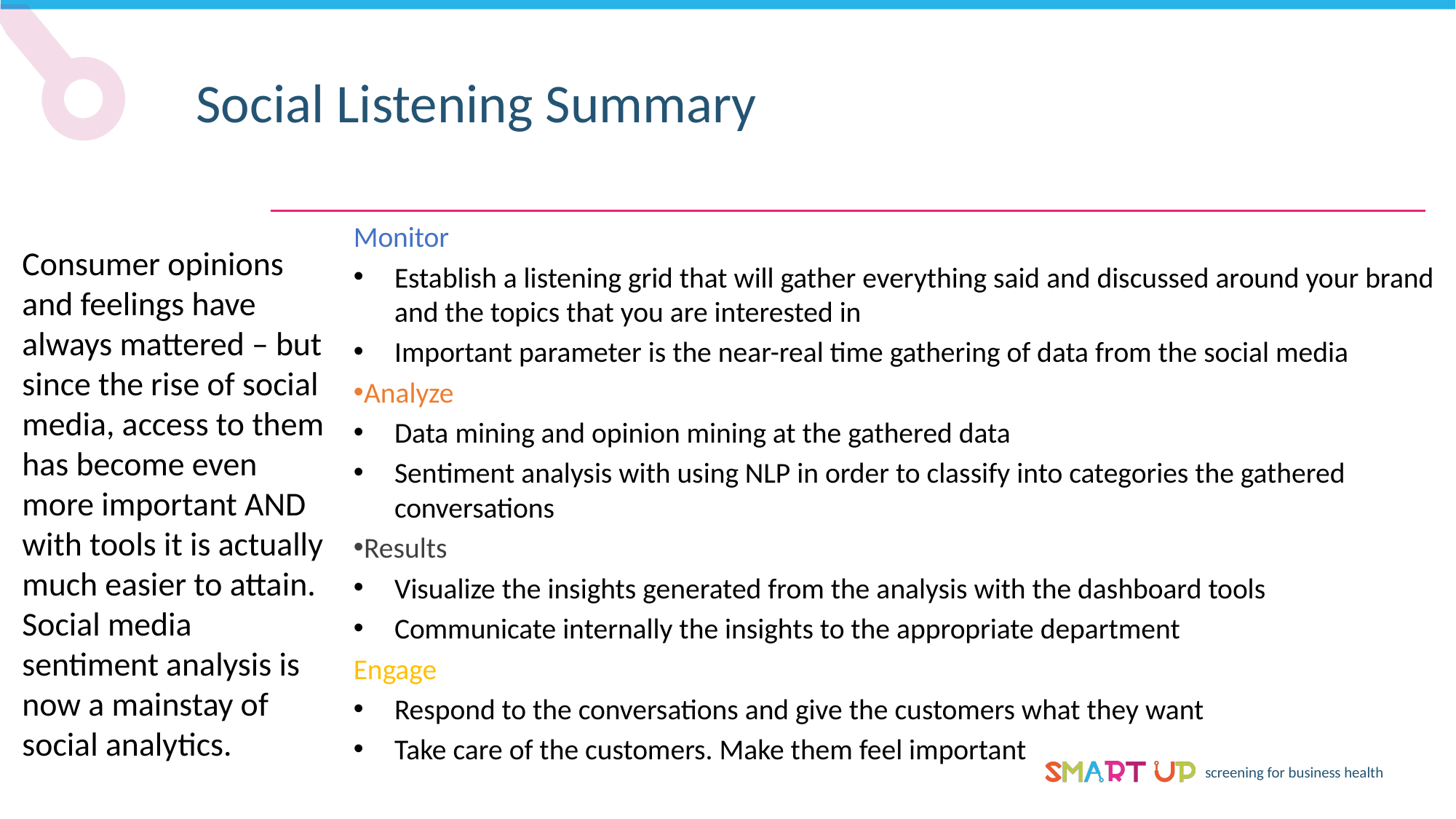

Social Listening Summary
Monitor
Establish a listening grid that will gather everything said and discussed around your brand and the topics that you are interested in
Important parameter is the near-real time gathering of data from the social media
Analyze
Data mining and opinion mining at the gathered data
Sentiment analysis with using NLP in order to classify into categories the gathered conversations
Results
Visualize the insights generated from the analysis with the dashboard tools
Communicate internally the insights to the appropriate department
Engage
Respond to the conversations and give the customers what they want
Take care of the customers. Make them feel important

Consumer opinions and feelings have always mattered – but since the rise of social media, access to them has become even more important AND with tools it is actually much easier to attain. Social media sentiment analysis is now a mainstay of social analytics.